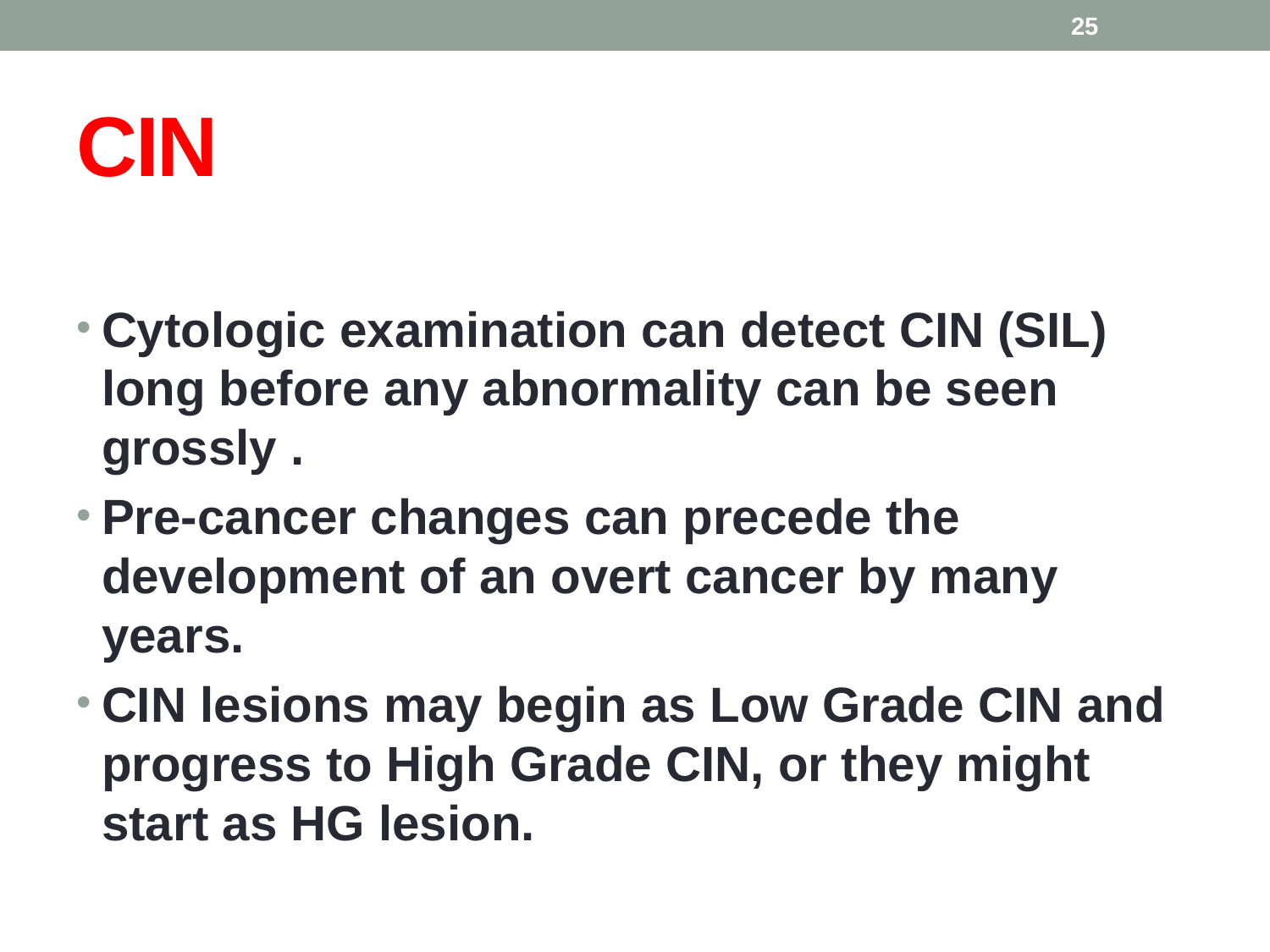

25
# CIN

Cytologic examination can detect CIN (SIL) long before any abnormality can be seen grossly .
Pre-cancer changes can precede the development of an overt cancer by many years.
CIN lesions may begin as Low Grade CIN and progress to High Grade CIN, or they might start as HG lesion.